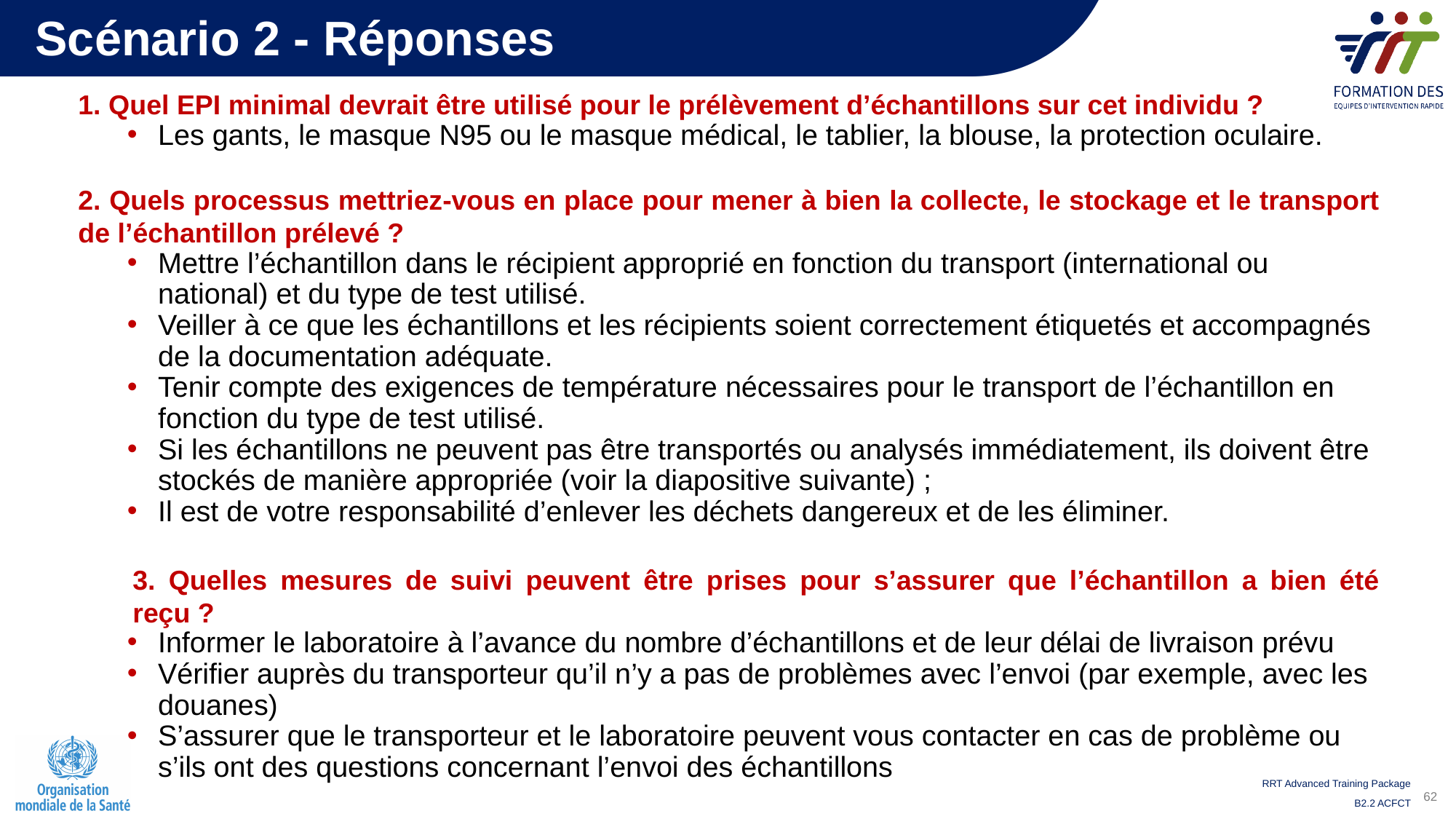

Scénario 2 - Réponses
1. Quel EPI minimal devrait être utilisé pour le prélèvement d’échantillons sur cet individu ?
Les gants, le masque N95 ou le masque médical, le tablier, la blouse, la protection oculaire.

2. Quels processus mettriez-vous en place pour mener à bien la collecte, le stockage et le transport de l’échantillon prélevé ?
Mettre l’échantillon dans le récipient approprié en fonction du transport (international ou national) et du type de test utilisé.
Veiller à ce que les échantillons et les récipients soient correctement étiquetés et accompagnés de la documentation adéquate.
Tenir compte des exigences de température nécessaires pour le transport de l’échantillon en fonction du type de test utilisé.
Si les échantillons ne peuvent pas être transportés ou analysés immédiatement, ils doivent être stockés de manière appropriée (voir la diapositive suivante) ;
Il est de votre responsabilité d’enlever les déchets dangereux et de les éliminer.

3. Quelles mesures de suivi peuvent être prises pour s’assurer que l’échantillon a bien été reçu ?
Informer le laboratoire à l’avance du nombre d’échantillons et de leur délai de livraison prévu
Vérifier auprès du transporteur qu’il n’y a pas de problèmes avec l’envoi (par exemple, avec les douanes)
S’assurer que le transporteur et le laboratoire peuvent vous contacter en cas de problème ou s’ils ont des questions concernant l’envoi des échantillons